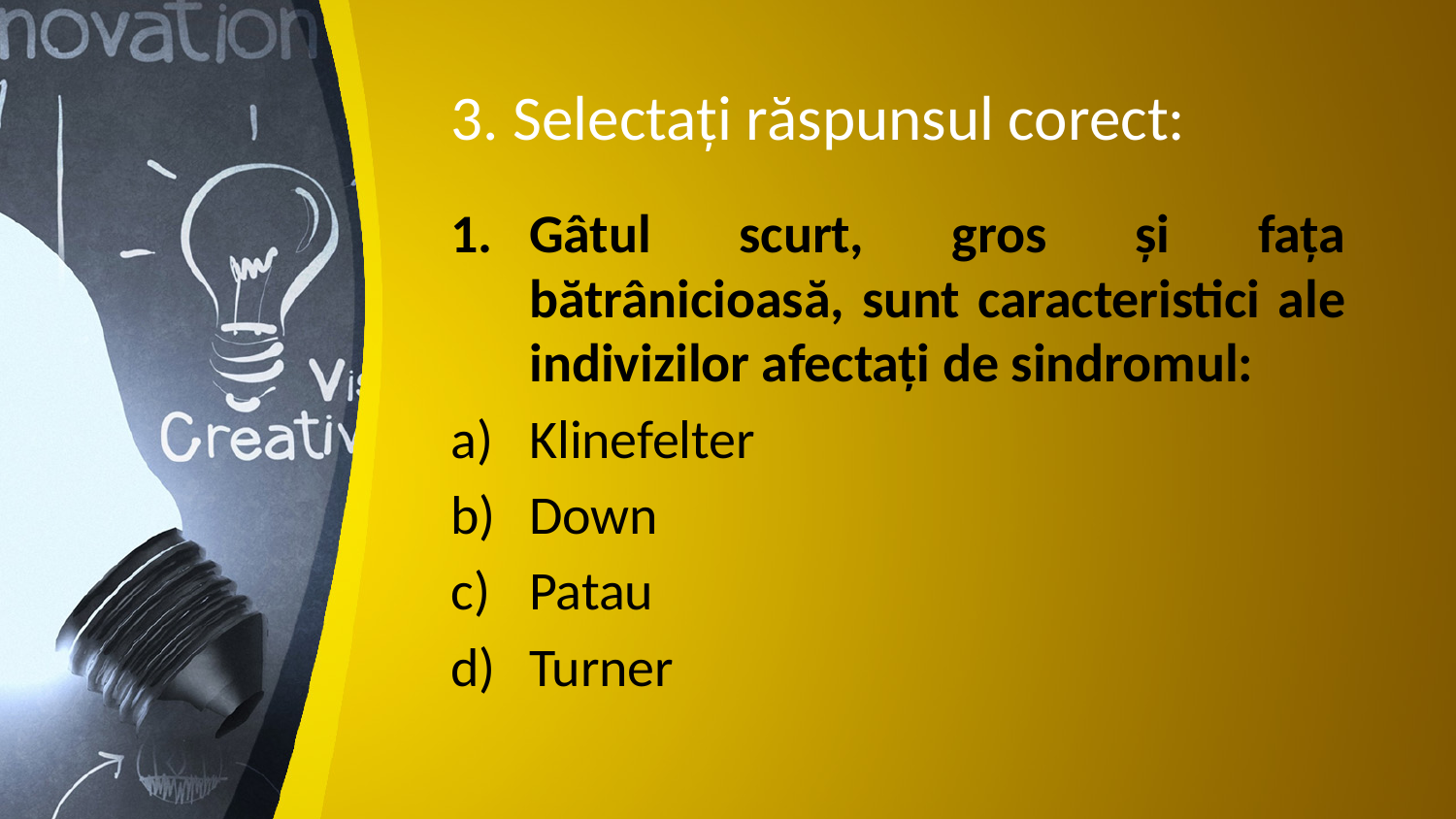

# 3. Selectați răspunsul corect:
Gâtul scurt, gros și fața bătrânicioasă, sunt caracteristici ale indivizilor afectați de sindromul:
Klinefelter
Down
Patau
Turner